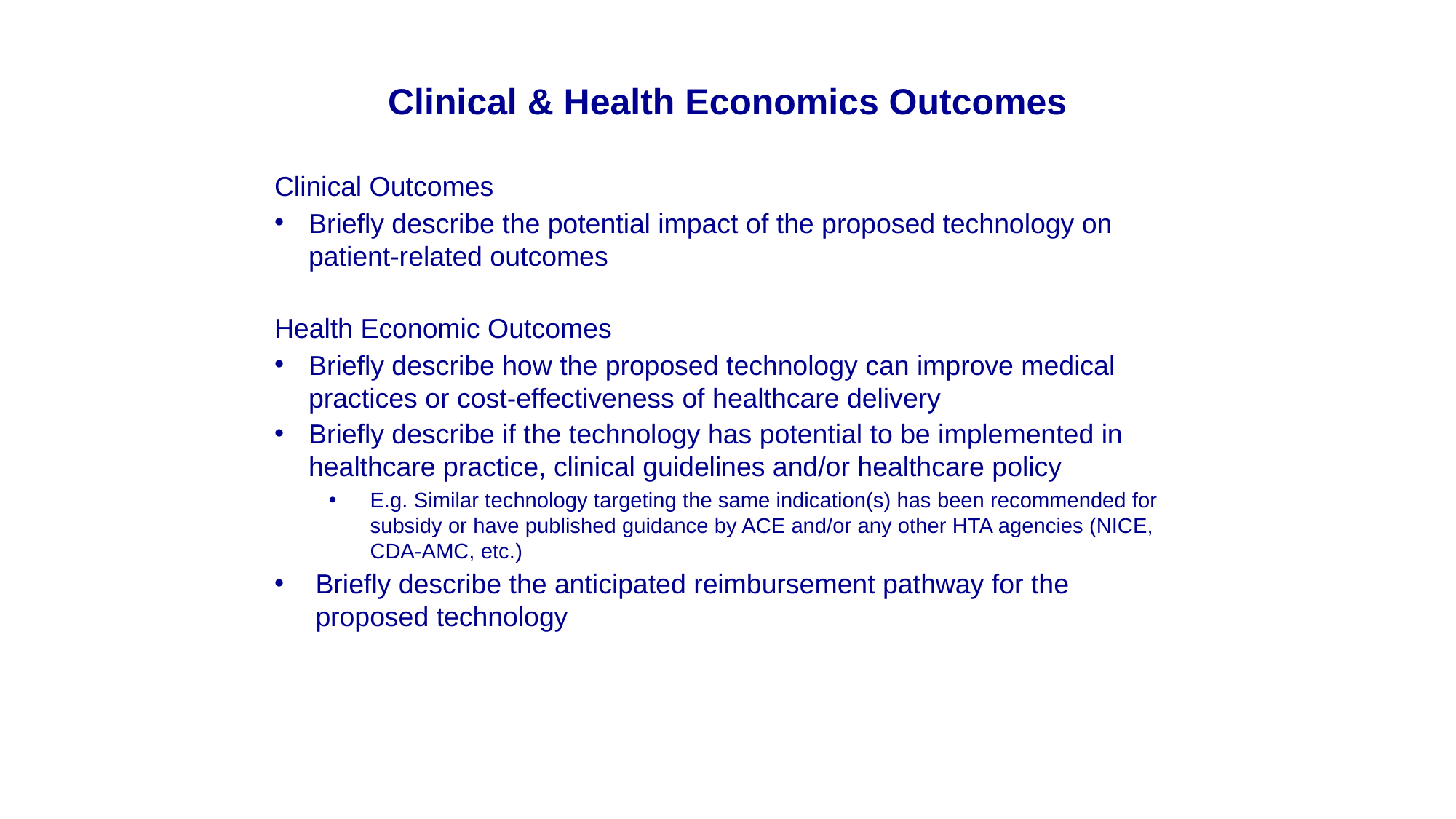

Clinical & Health Economics Outcomes
Clinical Outcomes
Briefly describe the potential impact of the proposed technology on patient-related outcomes

Health Economic Outcomes
Briefly describe how the proposed technology can improve medical practices or cost-effectiveness of healthcare delivery
Briefly describe if the technology has potential to be implemented in healthcare practice, clinical guidelines and/or healthcare policy
E.g. Similar technology targeting the same indication(s) has been recommended for subsidy or have published guidance by ACE and/or any other HTA agencies (NICE, CDA-AMC, etc.)
Briefly describe the anticipated reimbursement pathway for the proposed technology